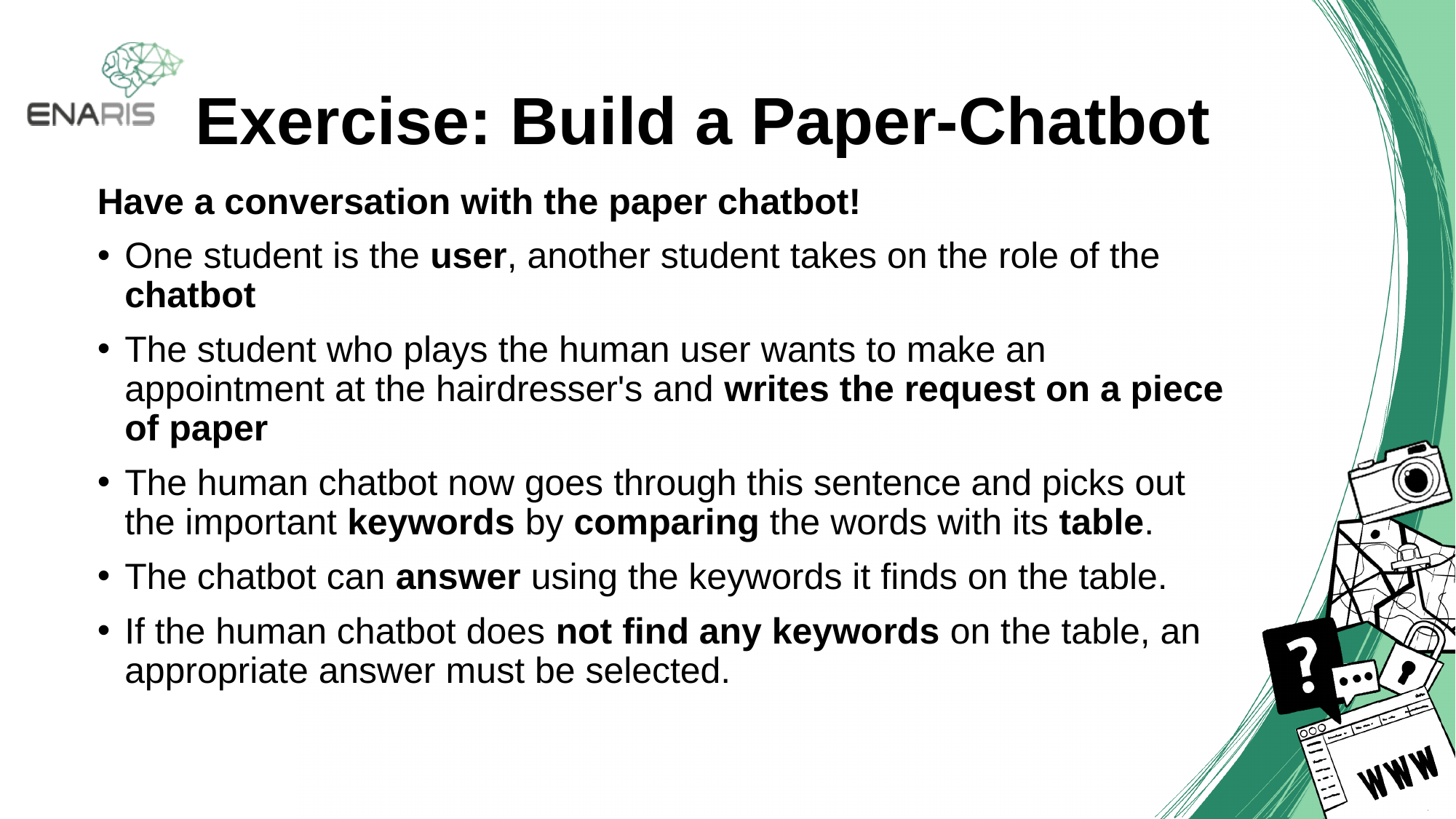

# Exercise: Build a Paper-Chatbot
Have a conversation with the paper chatbot!
One student is the user, another student takes on the role of the chatbot
The student who plays the human user wants to make an appointment at the hairdresser's and writes the request on a piece of paper
The human chatbot now goes through this sentence and picks out the important keywords by comparing the words with its table.
The chatbot can answer using the keywords it finds on the table.
If the human chatbot does not find any keywords on the table, an appropriate answer must be selected.